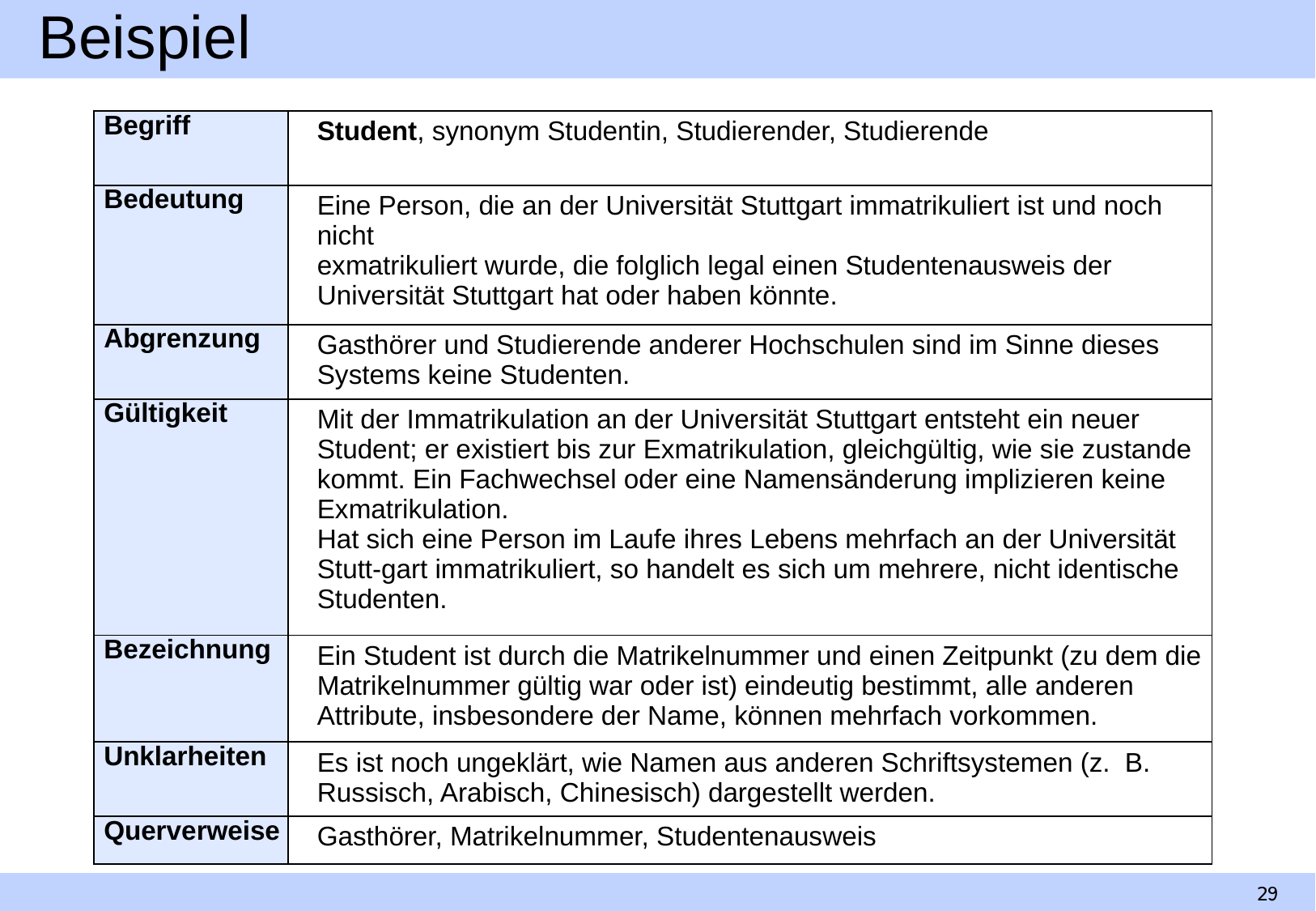

# Beispiel
| Begriff | Student, synonym Studentin, Studierender, Studierende |
| --- | --- |
| Bedeutung | Eine Person, die an der Universität Stuttgart immatrikuliert ist und noch nicht exmatrikuliert wurde, die folglich legal einen Studentenausweis der Universität Stuttgart hat oder haben könnte. |
| Abgrenzung | Gasthörer und Studierende anderer Hochschulen sind im Sinne dieses Systems keine Studenten. |
| Gültigkeit | Mit der Immatrikulation an der Universität Stuttgart entsteht ein neuer Student; er existiert bis zur Exmatrikulation, gleichgültig, wie sie zustande kommt. Ein Fachwechsel oder eine Namensänderung implizieren keine Exmatrikulation. Hat sich eine Person im Laufe ihres Lebens mehrfach an der Universität Stutt-gart immatrikuliert, so handelt es sich um mehrere, nicht identische Studenten. |
| Bezeichnung | Ein Student ist durch die Matrikelnummer und einen Zeitpunkt (zu dem die Matrikelnummer gültig war oder ist) eindeutig bestimmt, alle anderen Attribute, insbesondere der Name, können mehrfach vorkommen. |
| Unklarheiten | Es ist noch ungeklärt, wie Namen aus anderen Schriftsystemen (z.  B. Russisch, Arabisch, Chinesisch) dargestellt werden. |
| Querverweise | Gasthörer, Matrikelnummer, Studentenausweis |
29